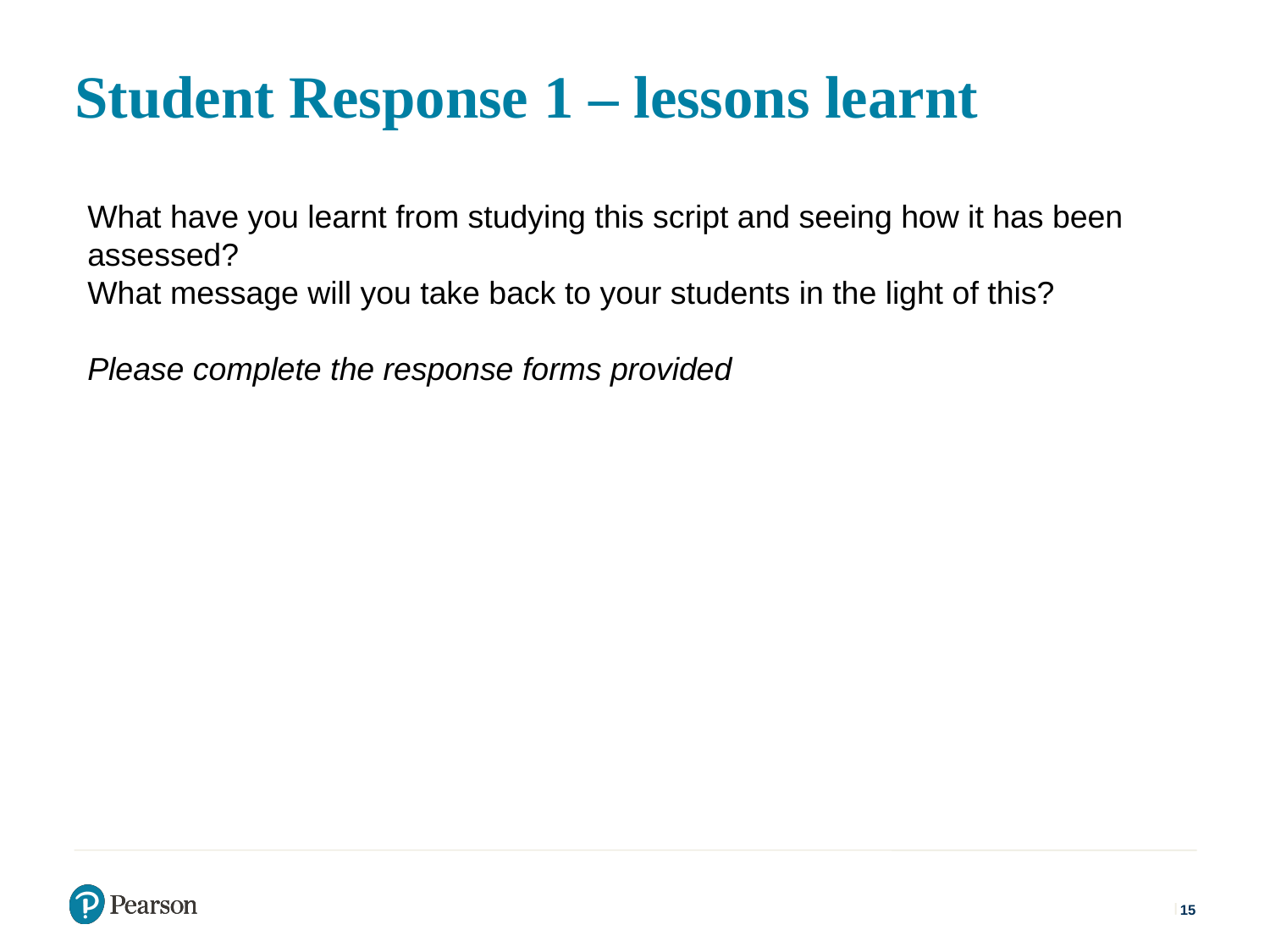

Student Response 1 – lessons learnt

What have you learnt from studying this script and seeing how it has been assessed?
What message will you take back to your students in the light of this?

Please complete the response forms provided
15